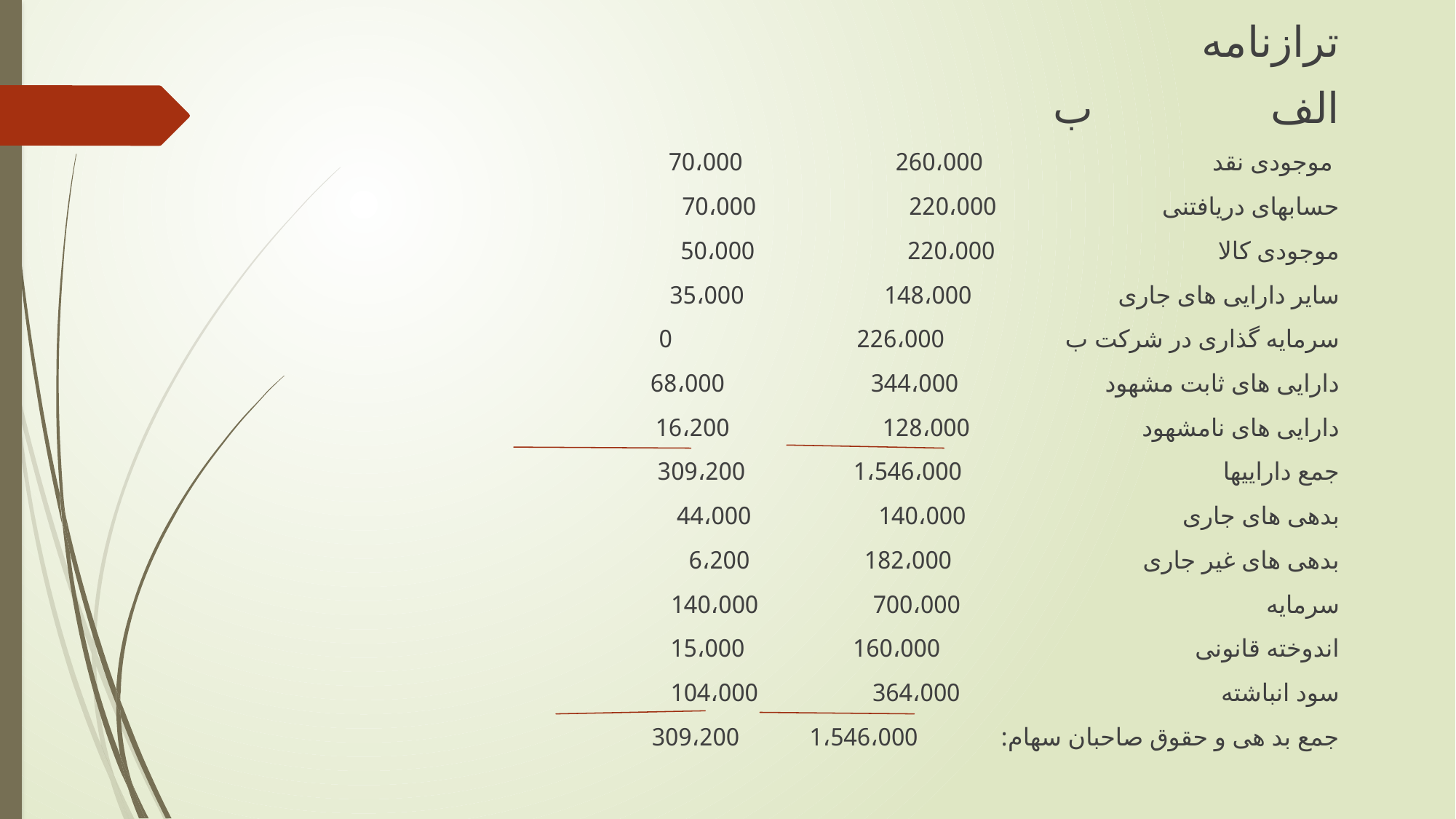

ترازنامه
                                الف                ب
موجودی نقد                                    260،000                        70،000
حسابهای دریافتنی                          220،000                        70،000
موجودی کالا                                   220،000                        50،000
سایر دارایی های جاری                       148،000                      35،000
سرمایه گذاری در شرکت ب                   226،000                             0
دارایی های ثابت مشهود                       344،000                       68،000
دارایی های نامشهود                           128،000                        16،200
جمع داراییها                                         1،546،000                 309،200
بدهی های جاری                                  140،000                    44،000
بدهی های غیر جاری                              182،000                  6،200
سرمایه                                                700،000                  140،000
اندوخته قانونی                                        160،000                 15،000
سود انباشته                                         364،000                  104،000
جمع بد هی و حقوق صاحبان سهام:             1،546،000           309،200